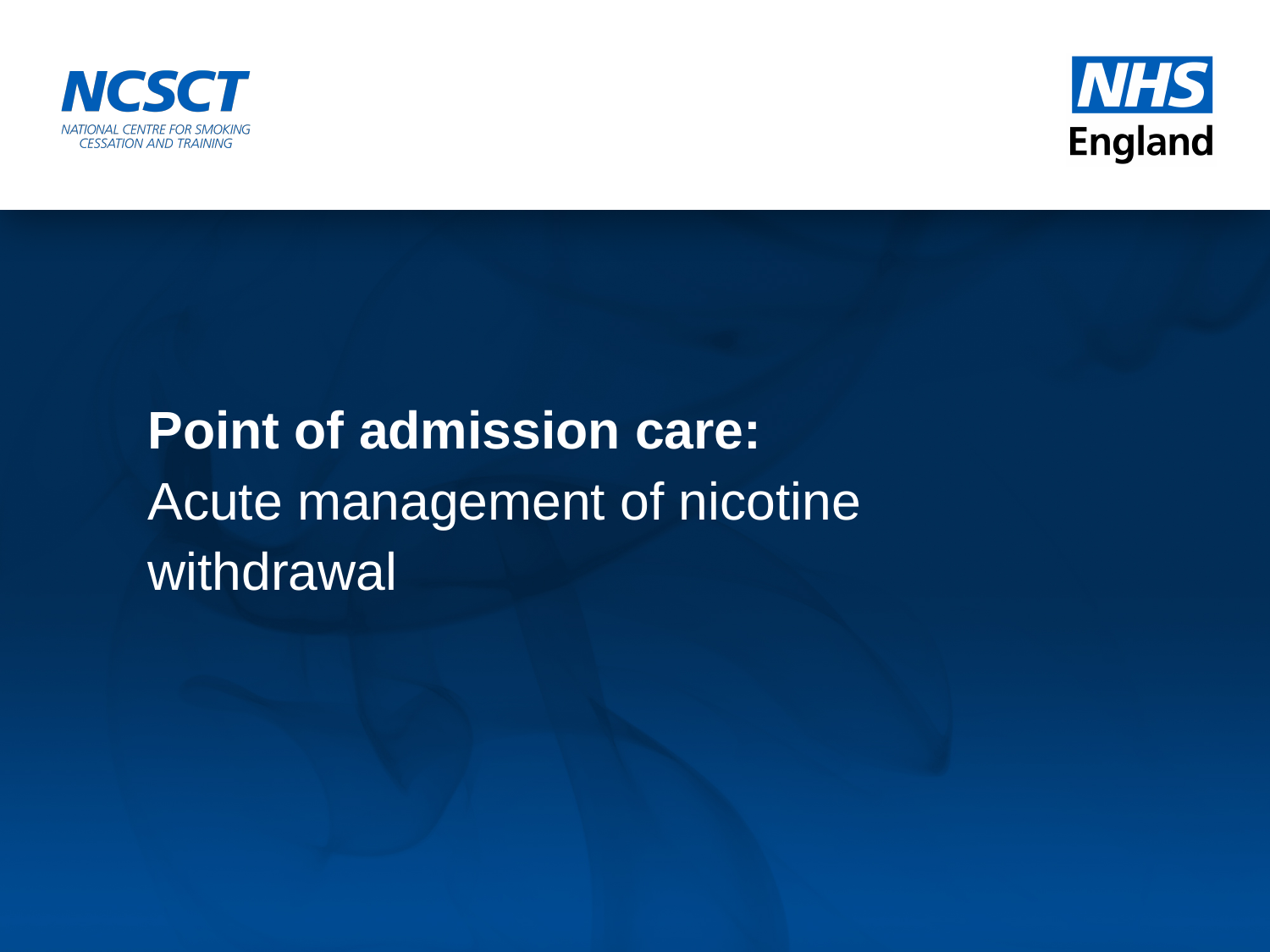

Point of admission care:
Acute management of nicotine withdrawal